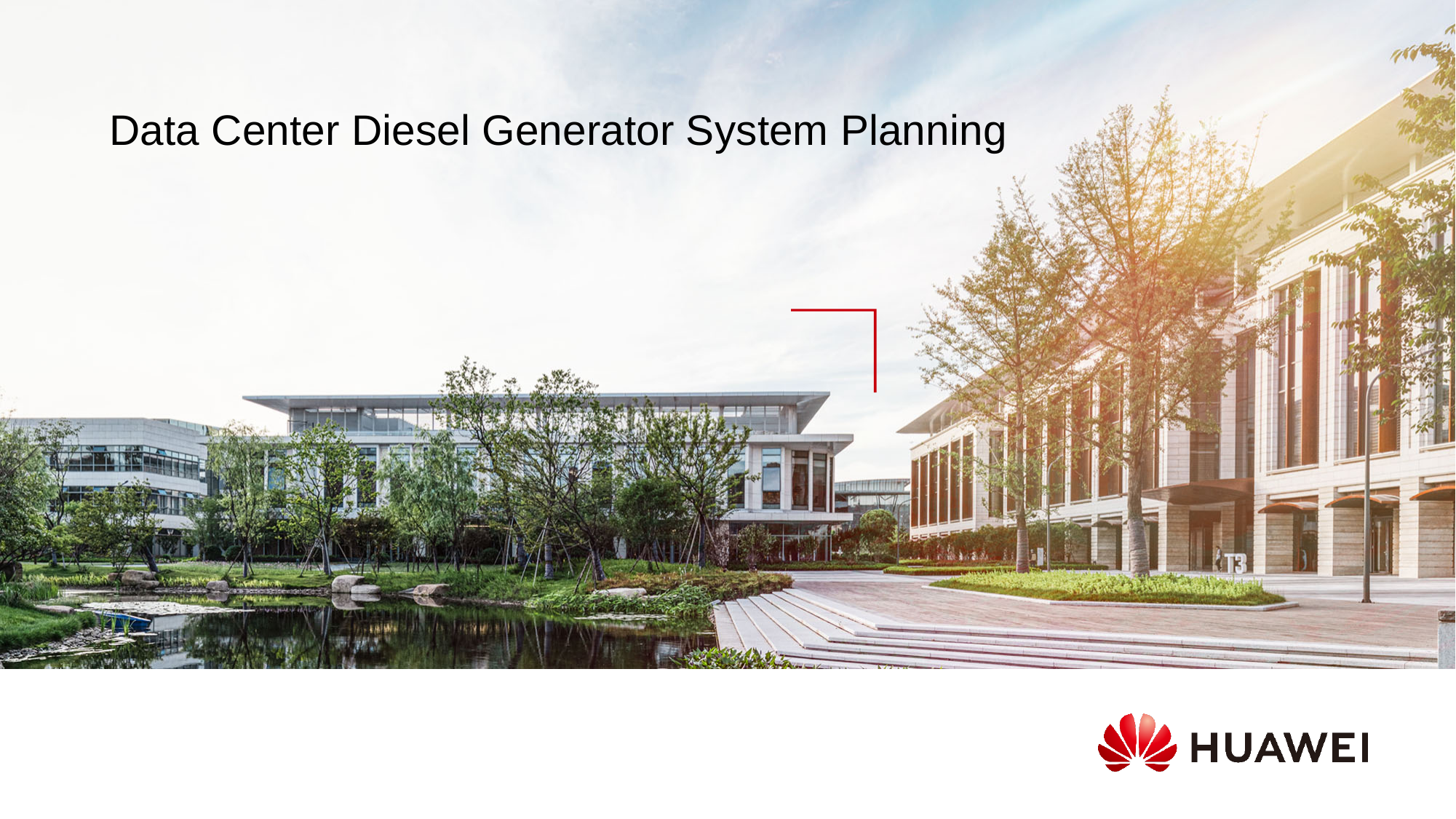

# Data Center Diesel Generator System Planning